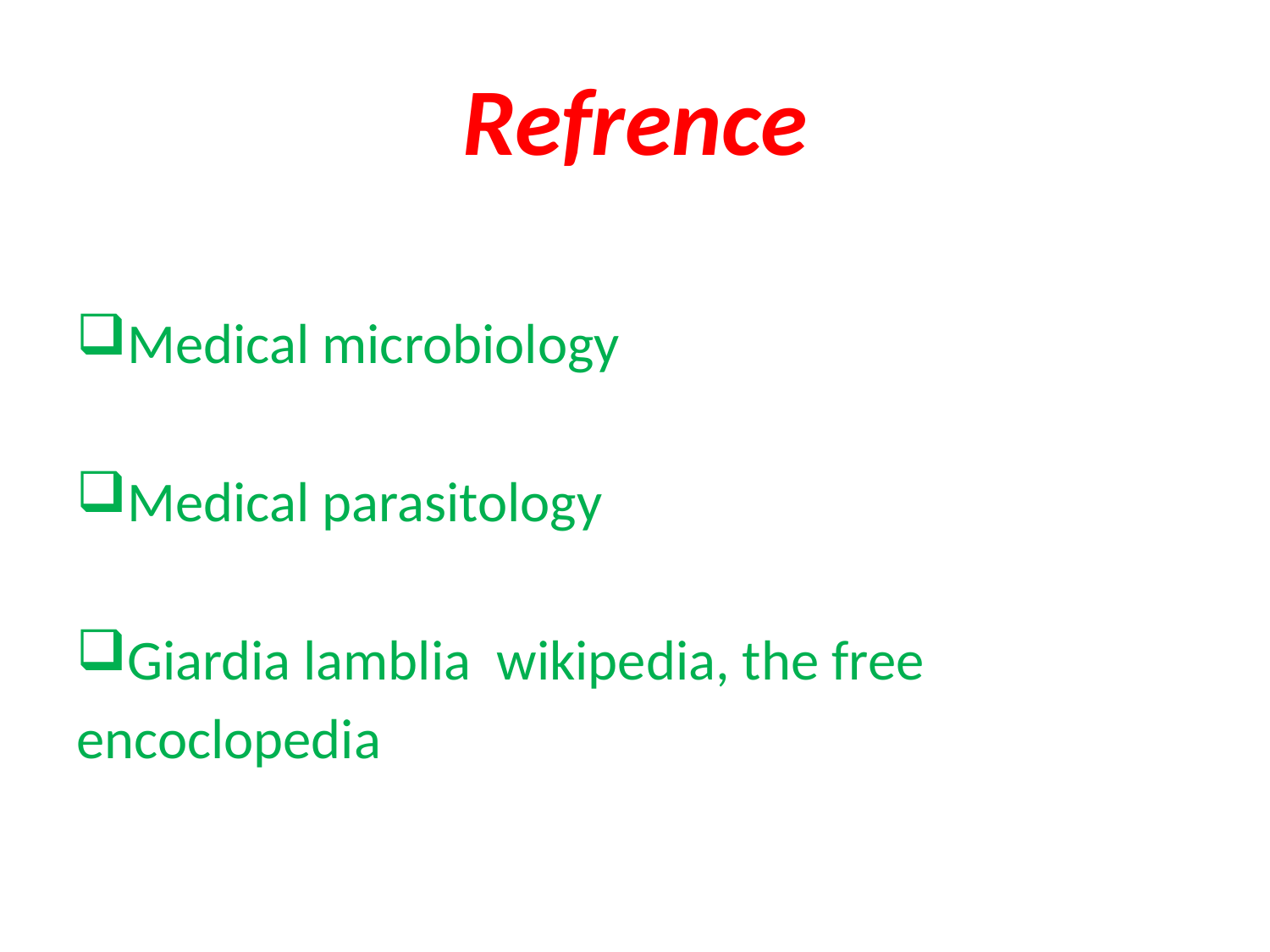

# Refrence

Medical microbiology

Medical parasitology

Giardia lamblia  wikipedia, the free
encoclopedia